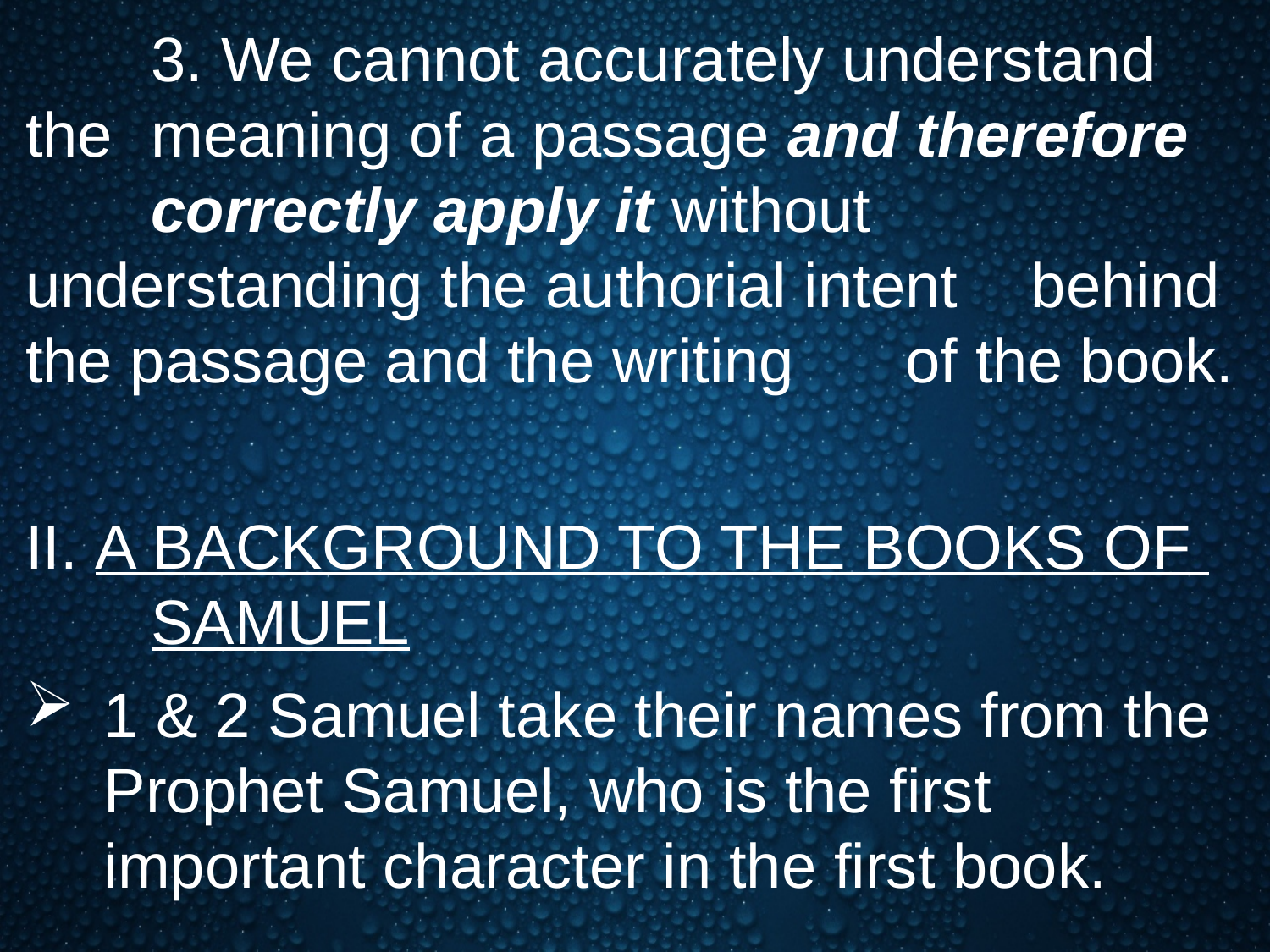

3. We cannot accurately understand the 			meaning of a passage and therefore 			correctly apply it without 					understanding the authorial intent 				behind the passage and the writing 			of the book.

II. A BACKGROUND TO THE BOOKS OF 	SAMUEL
1 & 2 Samuel take their names from the Prophet Samuel, who is the first important character in the first book.